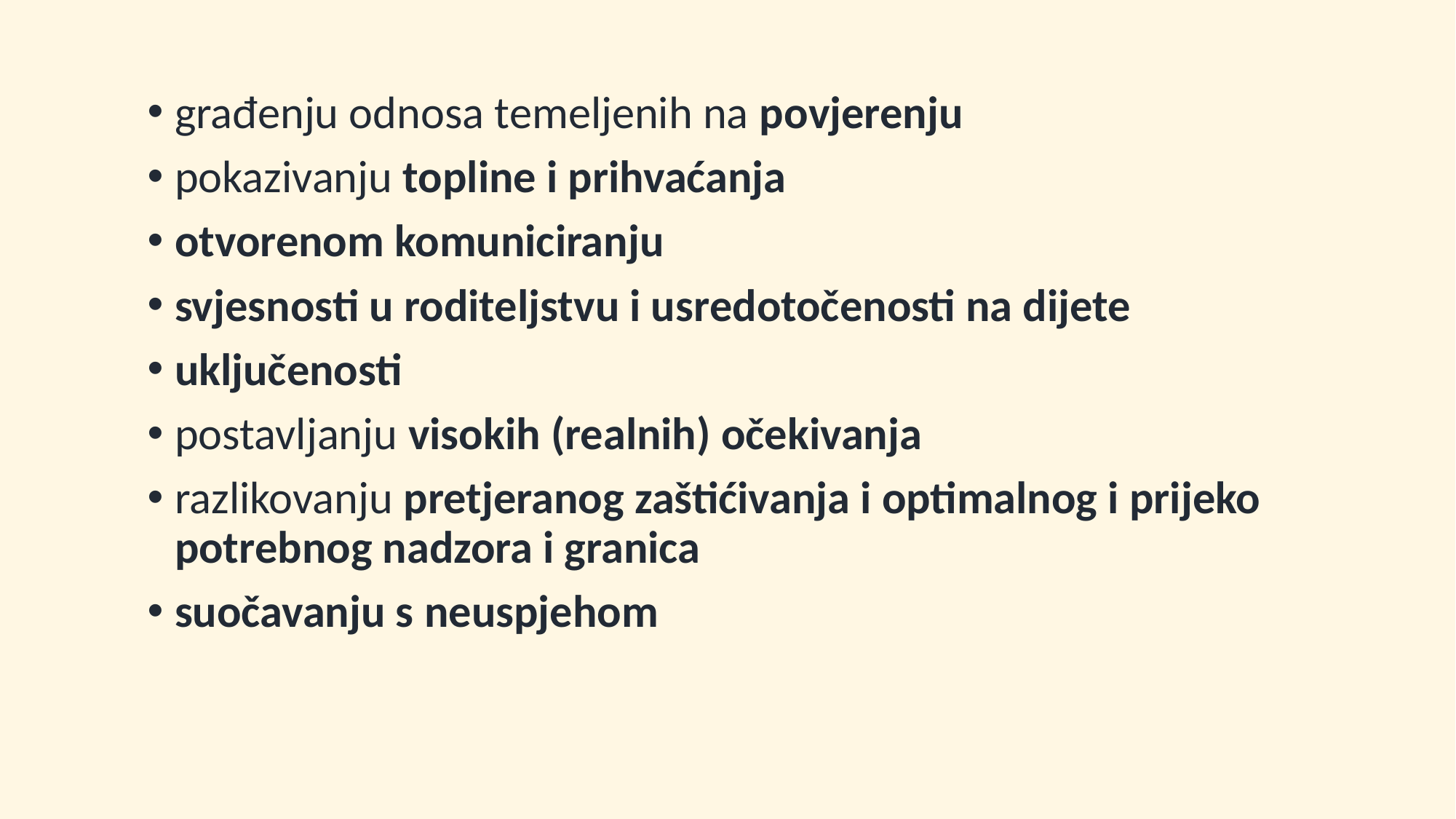

građenju odnosa temeljenih na povjerenju
pokazivanju topline i prihvaćanja
otvorenom komuniciranju
svjesnosti u roditeljstvu i usredotočenosti na dijete
uključenosti
postavljanju visokih (realnih) očekivanja
razlikovanju pretjeranog zaštićivanja i optimalnog i prijeko potrebnog nadzora i granica
suočavanju s neuspjehom